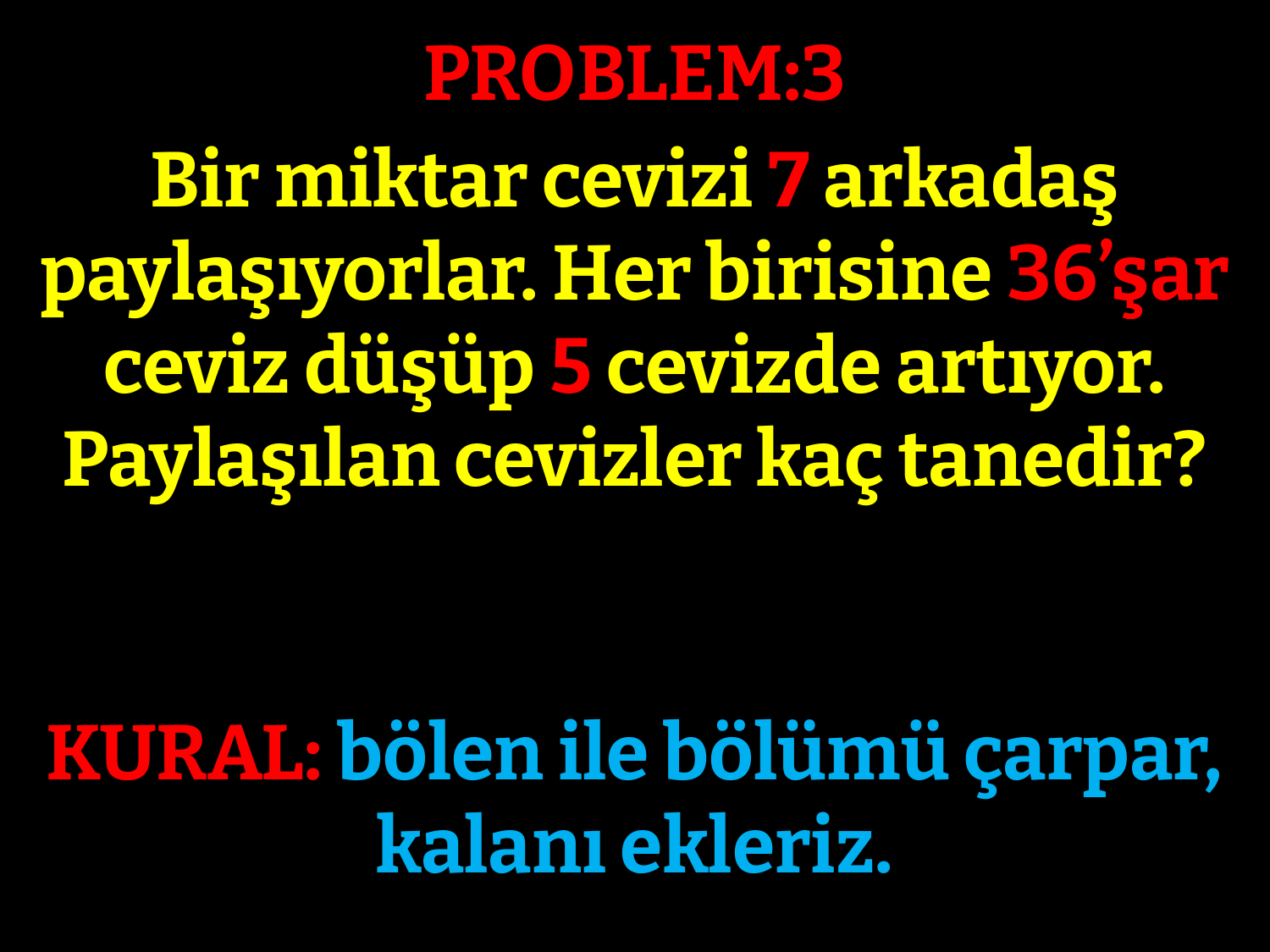

PROBLEM:3
Bir miktar cevizi 7 arkadaş paylaşıyorlar. Her birisine 36’şar ceviz düşüp 5 cevizde artıyor. Paylaşılan cevizler kaç tanedir?
#
KURAL: bölen ile bölümü çarpar, kalanı ekleriz.